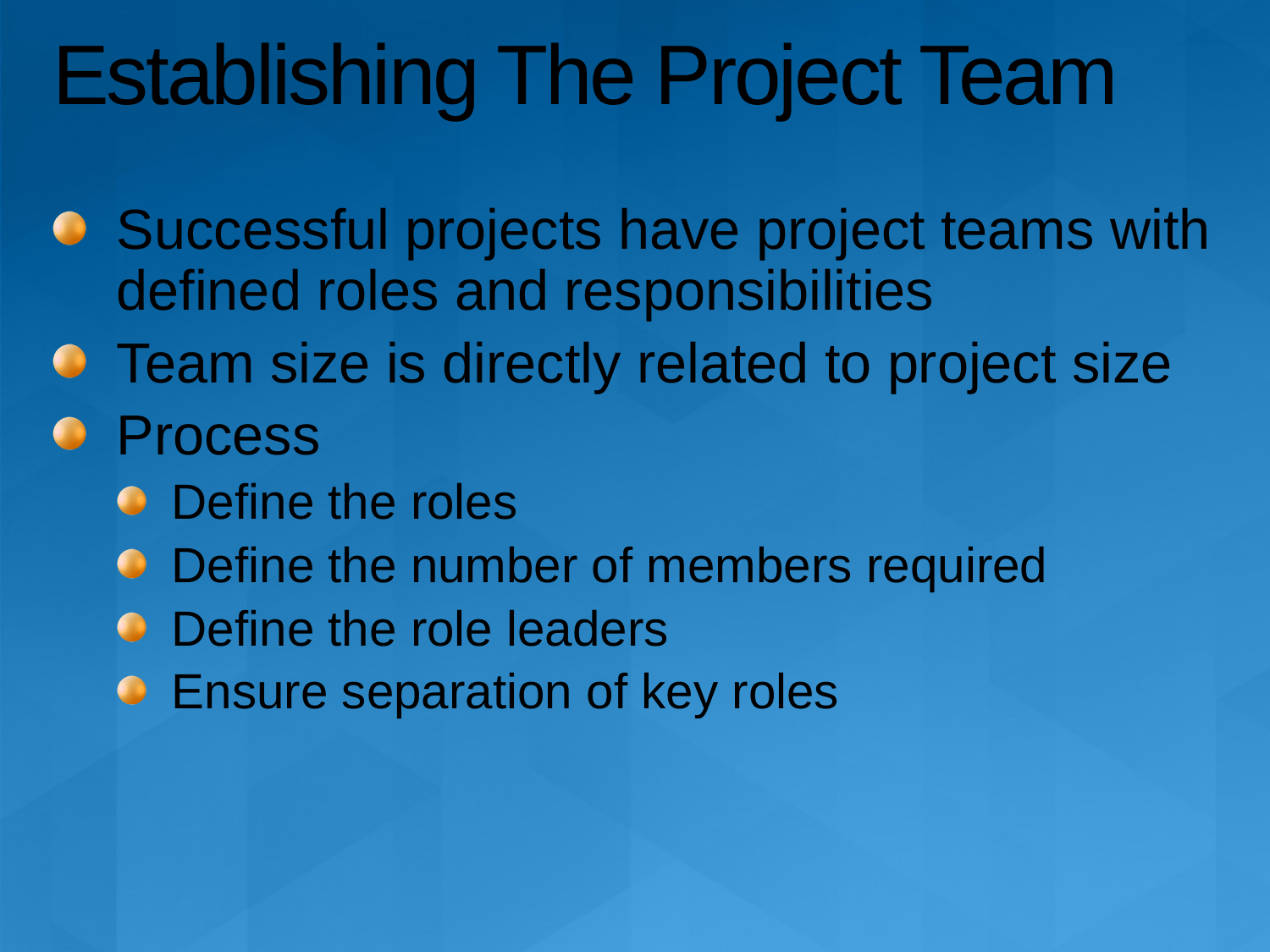

# Establishing The Project Team
Successful projects have project teams with defined roles and responsibilities
Team size is directly related to project size
Process
Define the roles
Define the number of members required
Define the role leaders
Ensure separation of key roles